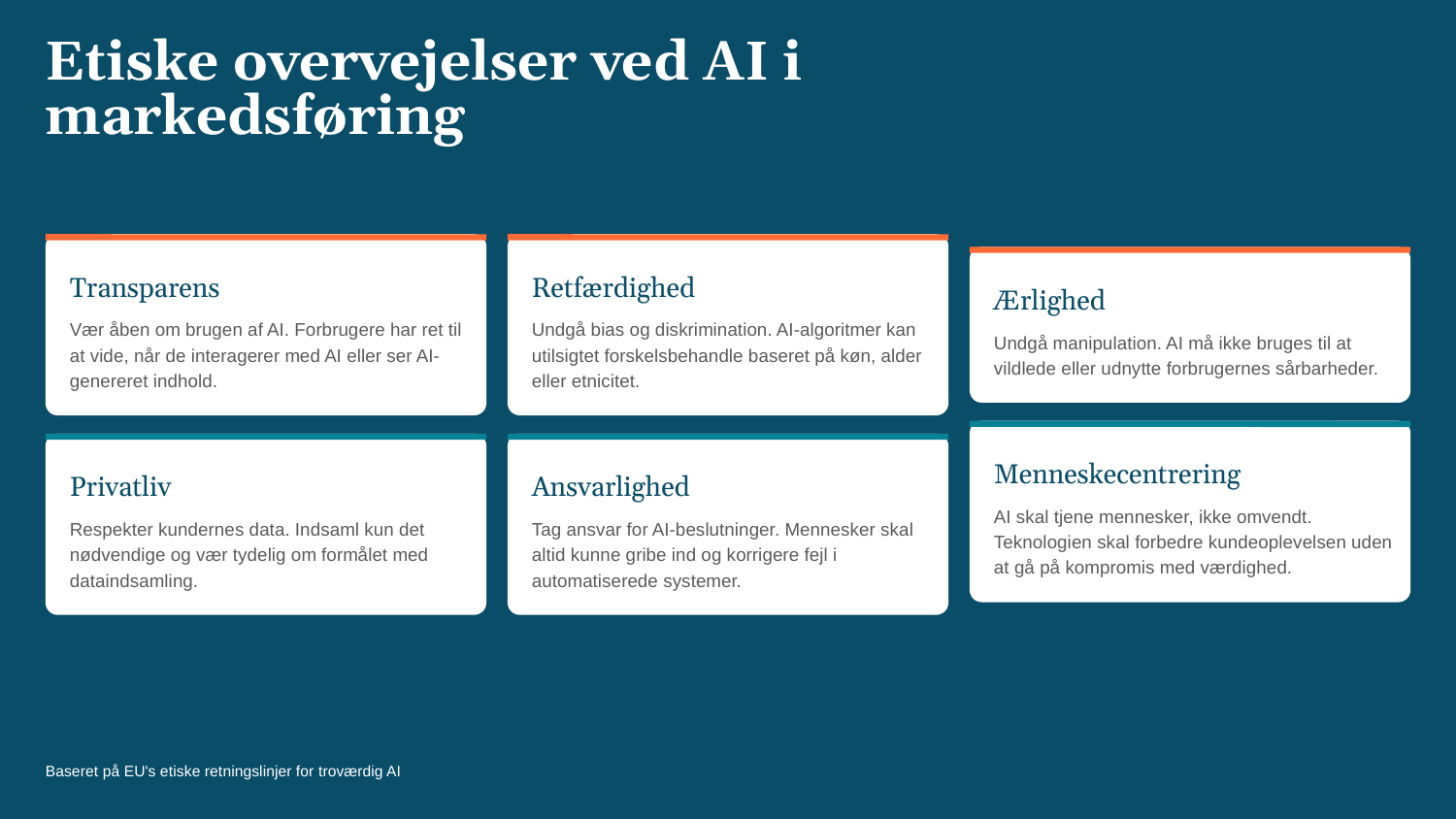

Etiske overvejelser ved AI i markedsføring

Transparens
Retfærdighed
Ærlighed
Vær åben om brugen af AI. Forbrugere har ret til at vide, når de interagerer med AI eller ser AI-genereret indhold.
Undgå bias og diskrimination. AI-algoritmer kan utilsigtet forskelsbehandle baseret på køn, alder eller etnicitet.
Undgå manipulation. AI må ikke bruges til at vildlede eller udnytte forbrugernes sårbarheder.

Menneskecentrering
Privatliv
Ansvarlighed
AI skal tjene mennesker, ikke omvendt. Teknologien skal forbedre kundeoplevelsen uden at gå på kompromis med værdighed.
Respekter kundernes data. Indsaml kun det nødvendige og vær tydelig om formålet med dataindsamling.
Tag ansvar for AI-beslutninger. Mennesker skal altid kunne gribe ind og korrigere fejl i automatiserede systemer.
Baseret på EU's etiske retningslinjer for troværdig AI